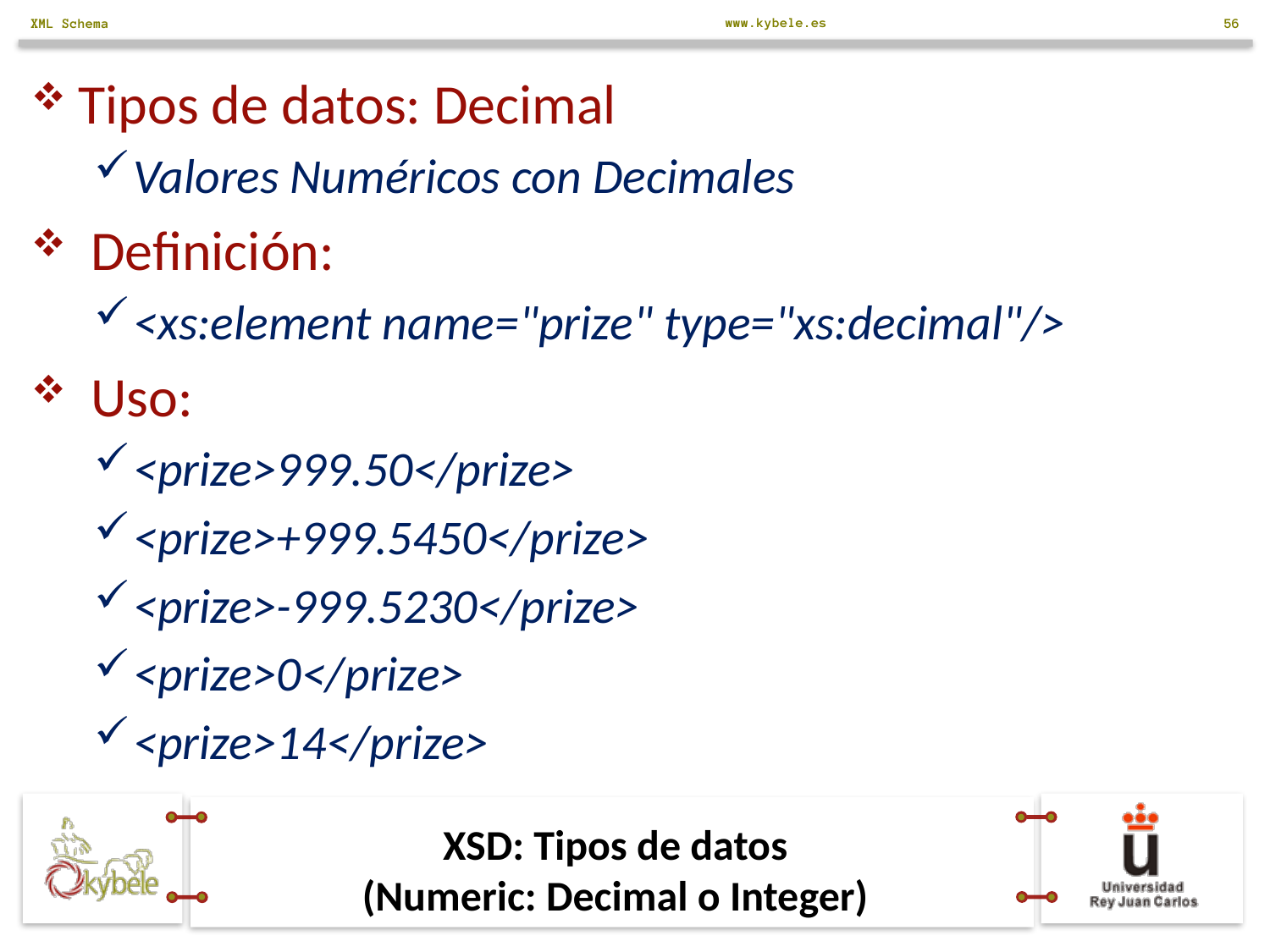

XML Schema
56
Tipos de datos: Decimal
Valores Numéricos con Decimales
 Definición:
<xs:element name="prize" type="xs:decimal"/>
 Uso:
<prize>999.50</prize>
<prize>+999.5450</prize>
<prize>-999.5230</prize>
<prize>0</prize>
<prize>14</prize>
# XSD: Tipos de datos (Numeric: Decimal o Integer)